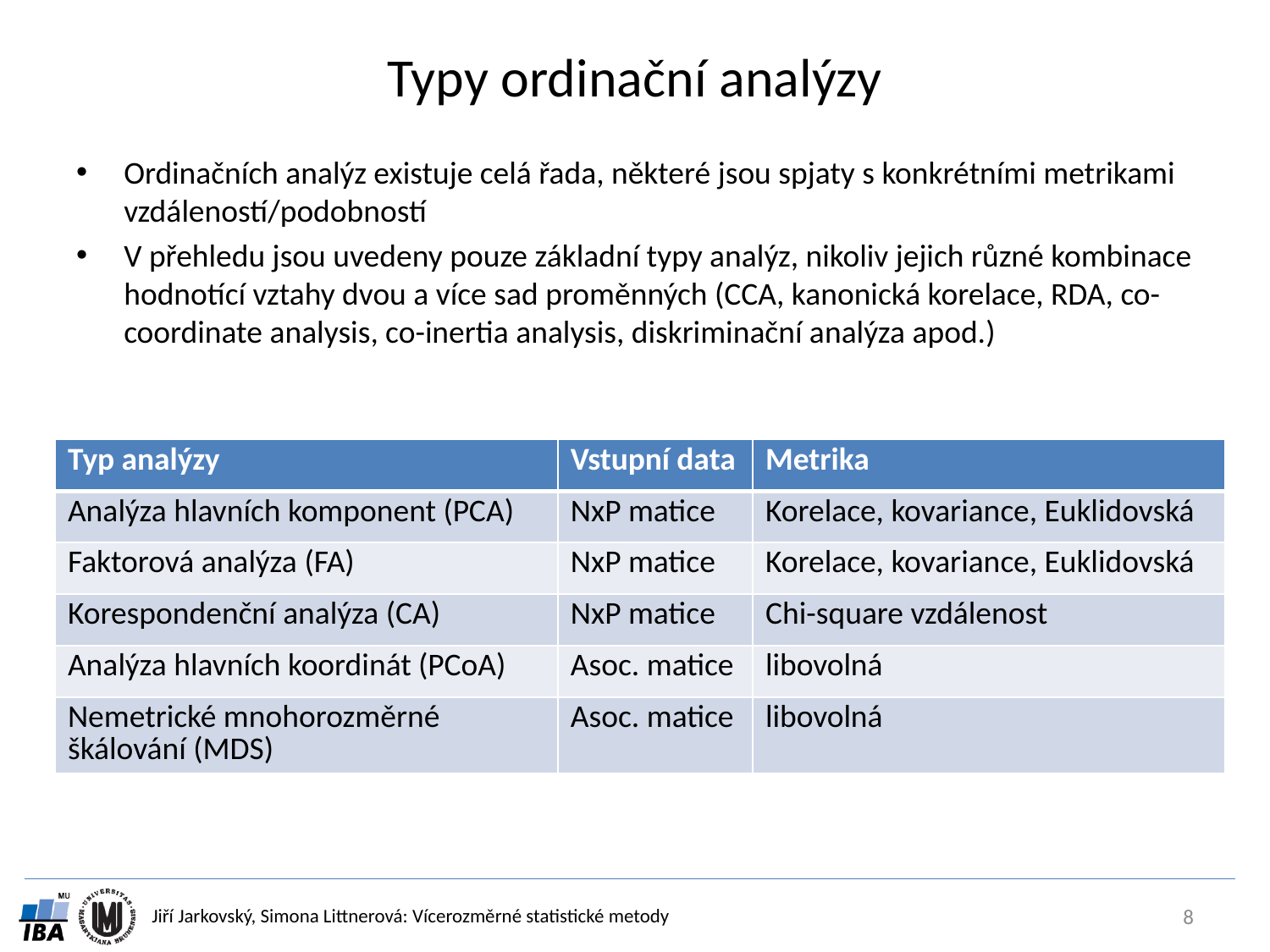

# Typy ordinační analýzy
Ordinačních analýz existuje celá řada, některé jsou spjaty s konkrétními metrikami vzdáleností/podobností
V přehledu jsou uvedeny pouze základní typy analýz, nikoliv jejich různé kombinace hodnotící vztahy dvou a více sad proměnných (CCA, kanonická korelace, RDA, co-coordinate analysis, co-inertia analysis, diskriminační analýza apod.)
| Typ analýzy | Vstupní data | Metrika |
| --- | --- | --- |
| Analýza hlavních komponent (PCA) | NxP matice | Korelace, kovariance, Euklidovská |
| Faktorová analýza (FA) | NxP matice | Korelace, kovariance, Euklidovská |
| Korespondenční analýza (CA) | NxP matice | Chi-square vzdálenost |
| Analýza hlavních koordinát (PCoA) | Asoc. matice | libovolná |
| Nemetrické mnohorozměrné škálování (MDS) | Asoc. matice | libovolná |
8